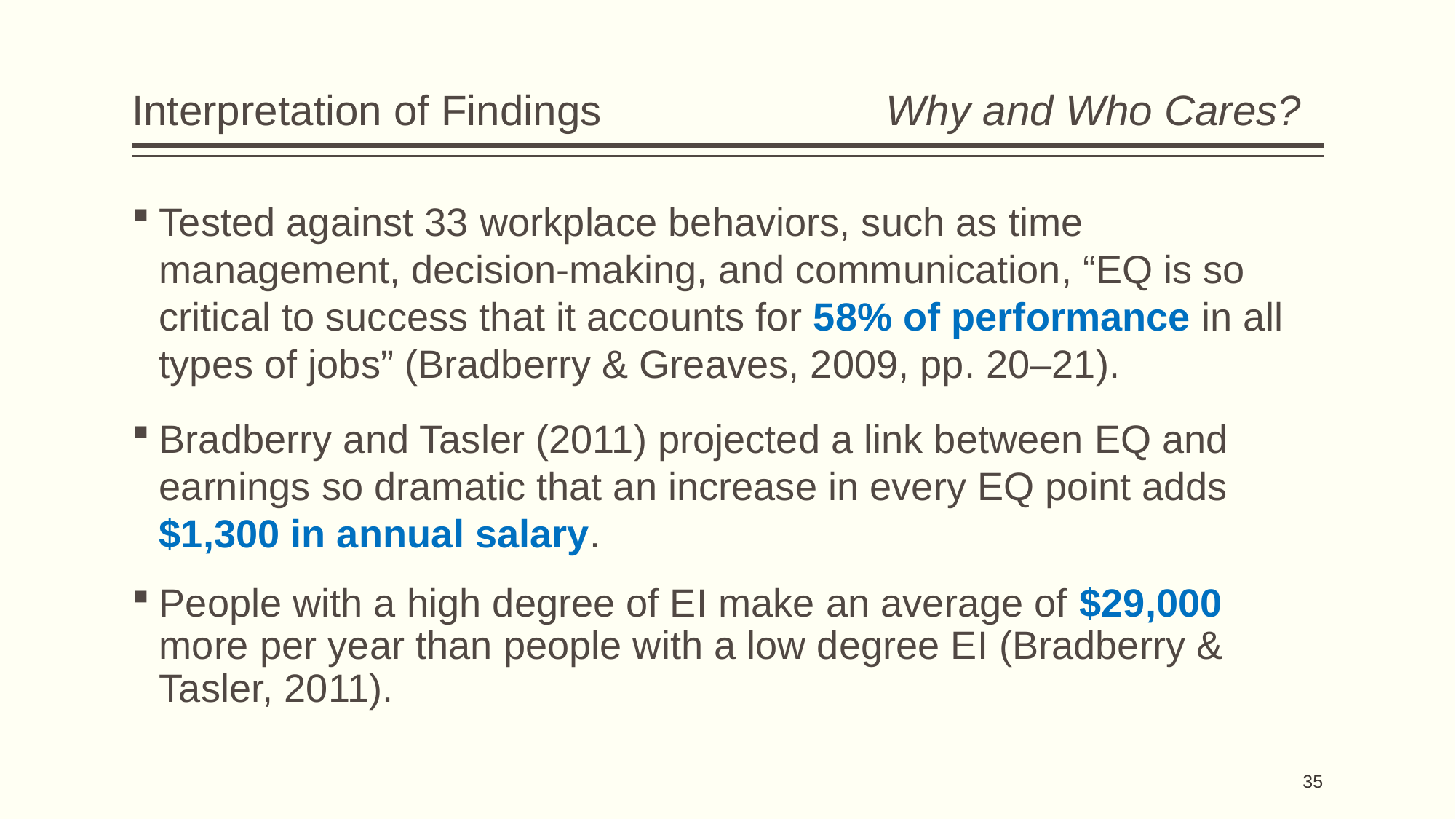

# Interpretation of Findings                        Why and Who Cares?
Tested against 33 workplace behaviors, such as time management, decision-making, and communication, “EQ is so critical to success that it accounts for 58% of performance in all types of jobs” (Bradberry & Greaves, 2009, pp. 20–21).
Bradberry and Tasler (2011) projected a link between EQ and earnings so dramatic that an increase in every EQ point adds $1,300 in annual salary.
People with a high degree of EI make an average of $29,000 more per year than people with a low degree EI (Bradberry & Tasler, 2011).
35